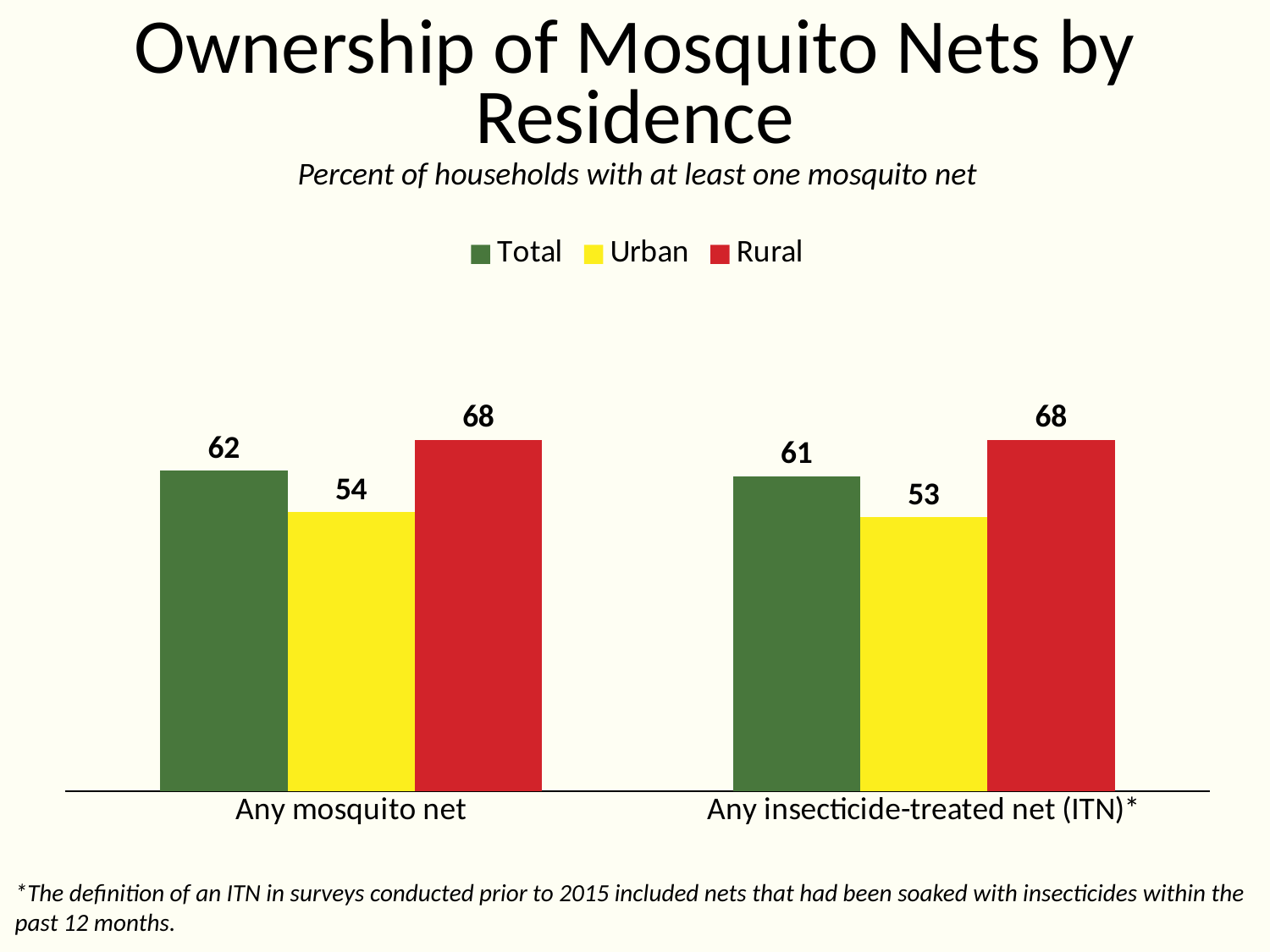

# Ownership of Mosquito Nets by Residence
Percent of households with at least one mosquito net

### Chart

| Category | Total | Urban | Rural |
|---|---|---|---|
| Any mosquito net | 62.0 | 54.0 | 68.0 |
| Any insecticide-treated net (ITN)* | 61.0 | 53.0 | 68.0 |
*The definition of an ITN in surveys conducted prior to 2015 included nets that had been soaked with insecticides within the past 12 months.